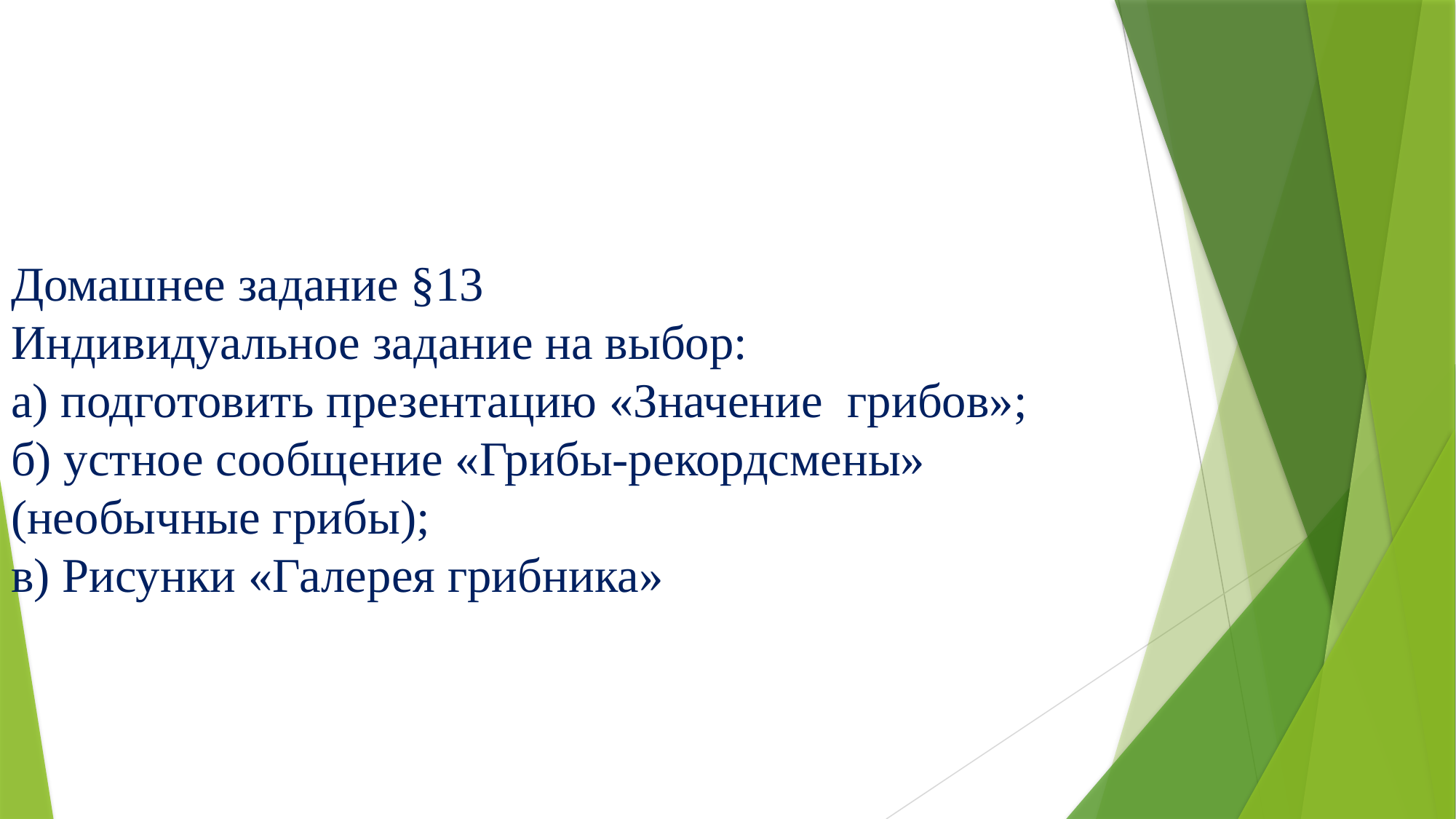

Домашнее задание §13
Индивидуальное задание на выбор:
а) подготовить презентацию «Значение  грибов»;
б) устное сообщение «Грибы-рекордсмены» (необычные грибы);
в) Рисунки «Галерея грибника»